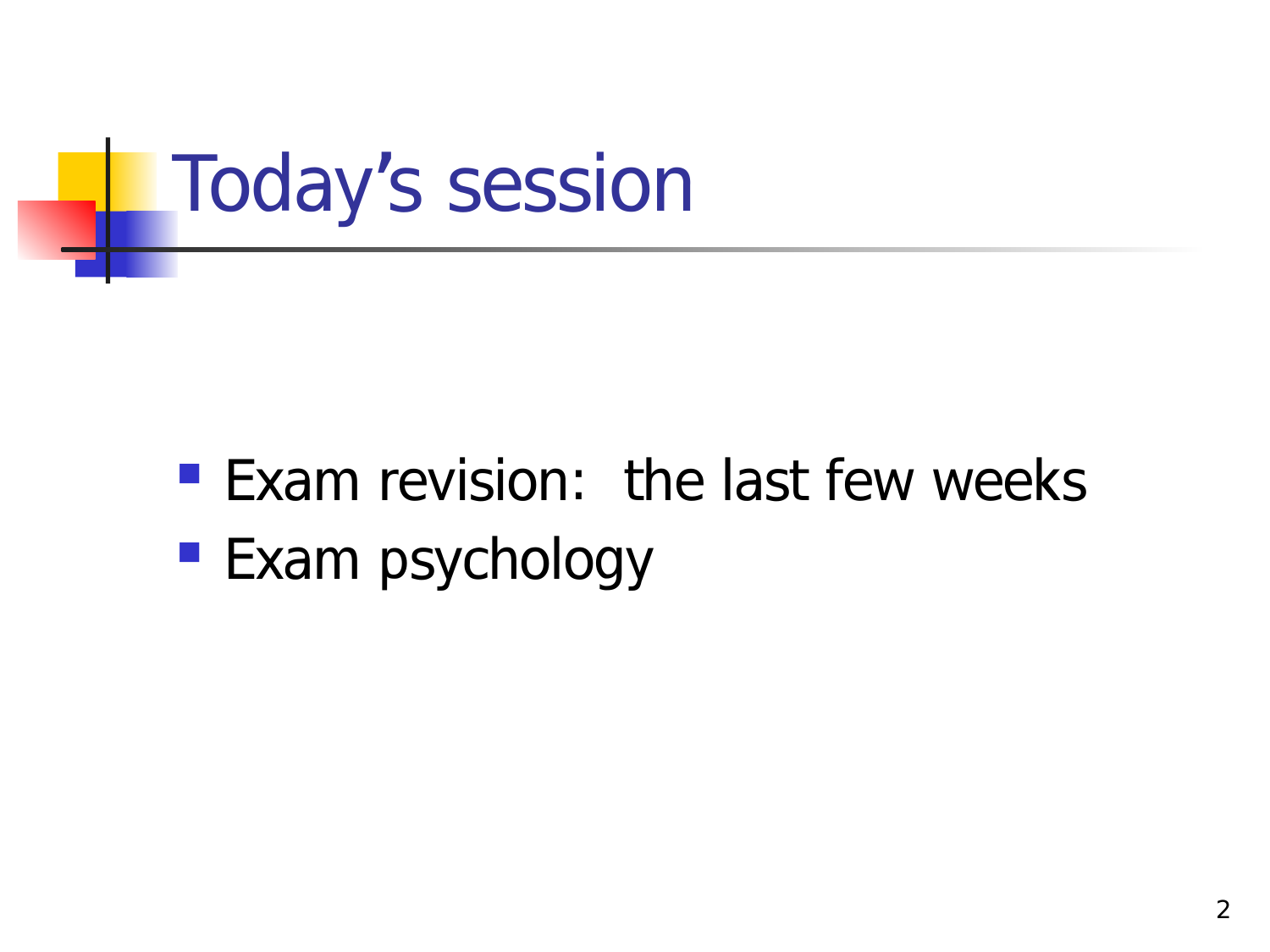

# Today’s session

Exam revision:  the last few weeks
Exam psychology

2